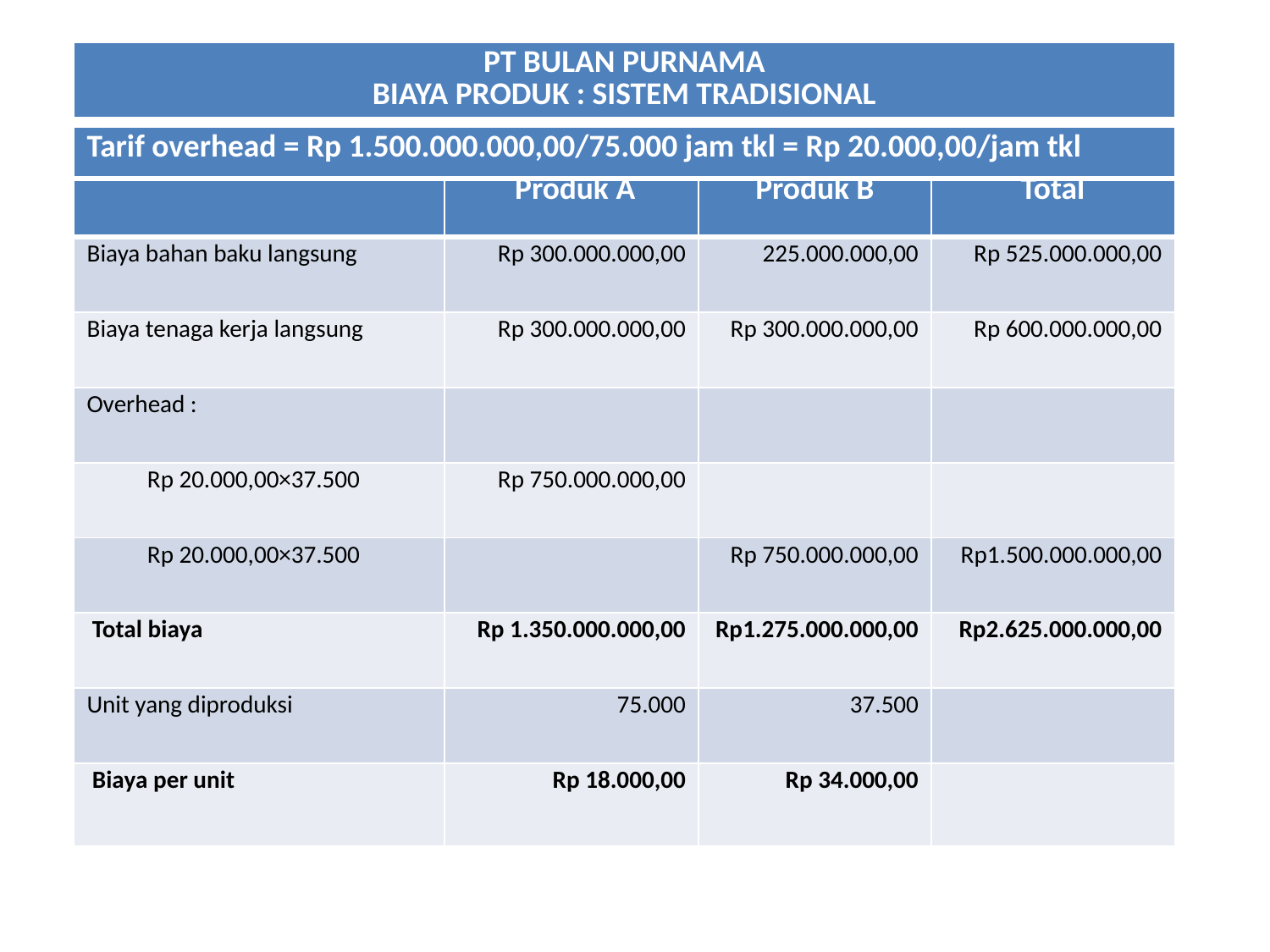

| PT BULAN PURNAMA BIAYA PRODUK : SISTEM TRADISIONAL |
| --- |
.
| Tarif overhead = Rp 1.500.000.000,00/75.000 jam tkl = Rp 20.000,00/jam tkl |
| --- |
|  | Produk A | Produk B | Total |
| --- | --- | --- | --- |
| Biaya bahan baku langsung | Rp 300.000.000,00 | 225.000.000,00 | Rp 525.000.000,00 |
| Biaya tenaga kerja langsung | Rp 300.000.000,00 | Rp 300.000.000,00 | Rp 600.000.000,00 |
| Overhead : |  |  |  |
| Rp 20.000,00×37.500 | Rp 750.000.000,00 |  |  |
| Rp 20.000,00×37.500 |  | Rp 750.000.000,00 | Rp1.500.000.000,00 |
| Total biaya | Rp 1.350.000.000,00 | Rp1.275.000.000,00 | Rp2.625.000.000,00 |
| Unit yang diproduksi | 75.000 | 37.500 |  |
| Biaya per unit | Rp 18.000,00 | Rp 34.000,00 |  |